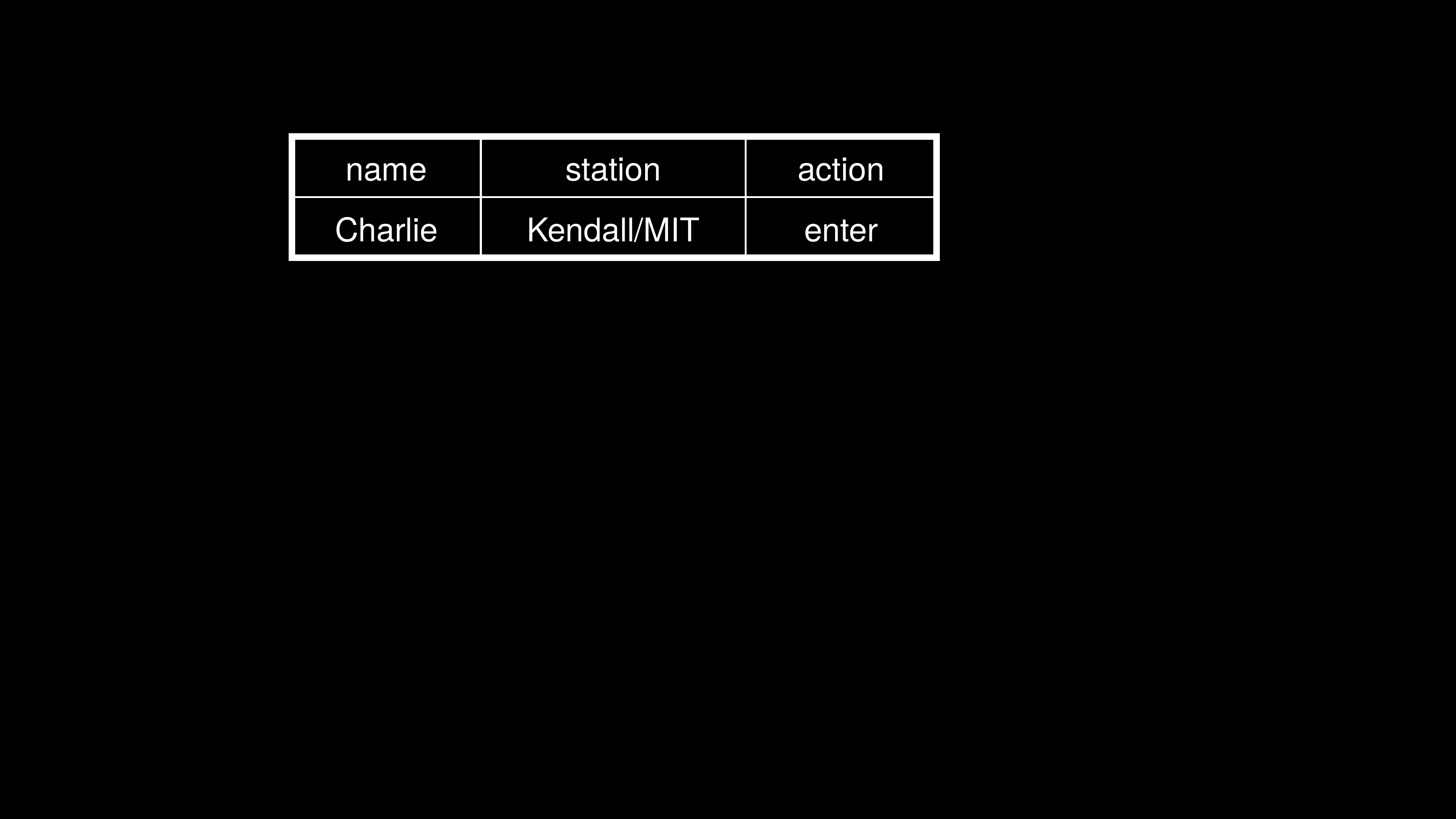

| name | station | action |
| --- | --- | --- |
| Charlie | Kendall/MIT | enter |